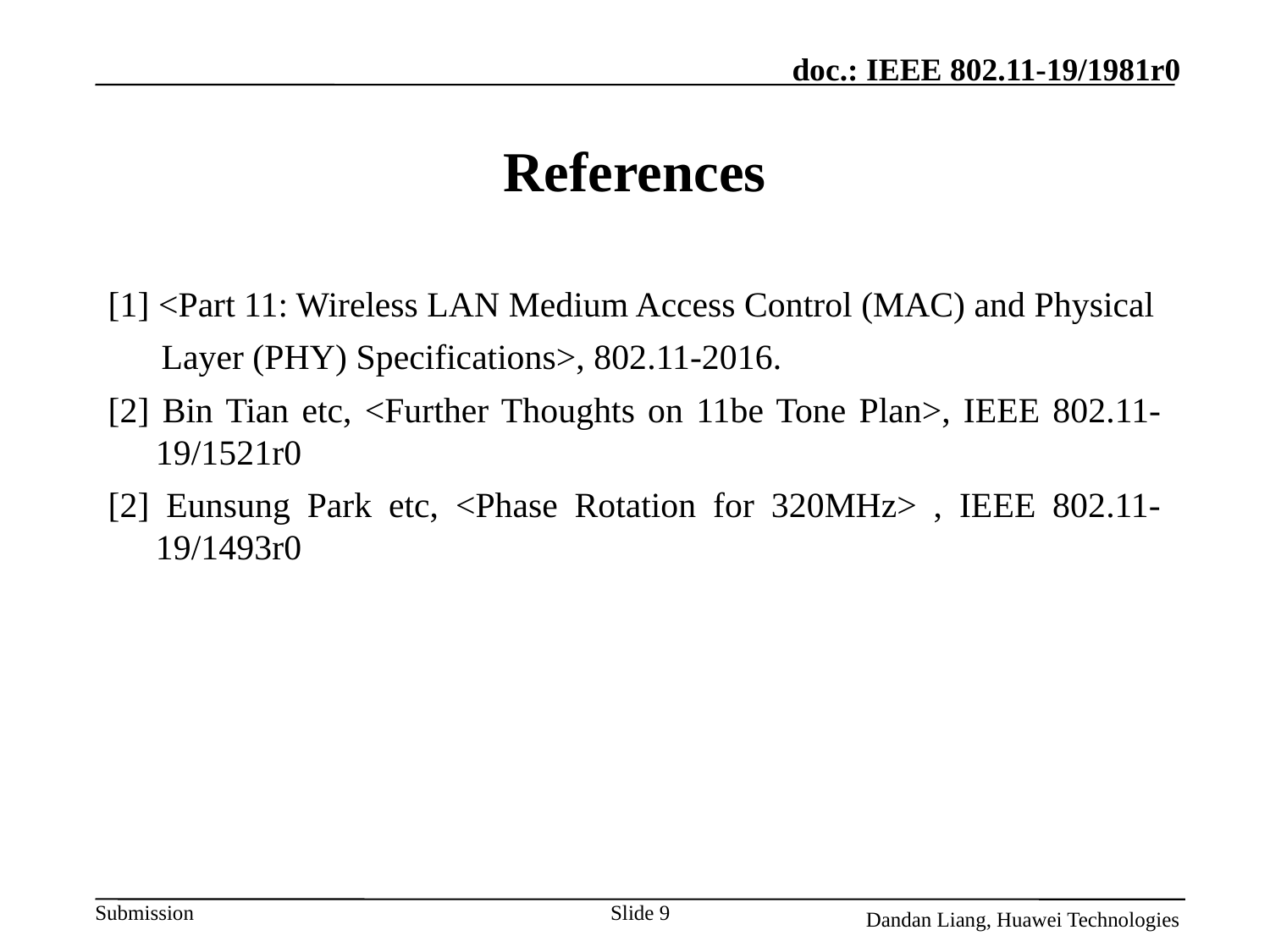

# References
[1] <Part 11: Wireless LAN Medium Access Control (MAC) and Physical
      Layer (PHY) Specifications>, 802.11-2016.
[2] Bin Tian etc, <Further Thoughts on 11be Tone Plan>, IEEE 802.11-19/1521r0
[2] Eunsung Park etc, <Phase Rotation for 320MHz> , IEEE 802.11-19/1493r0

Slide 9